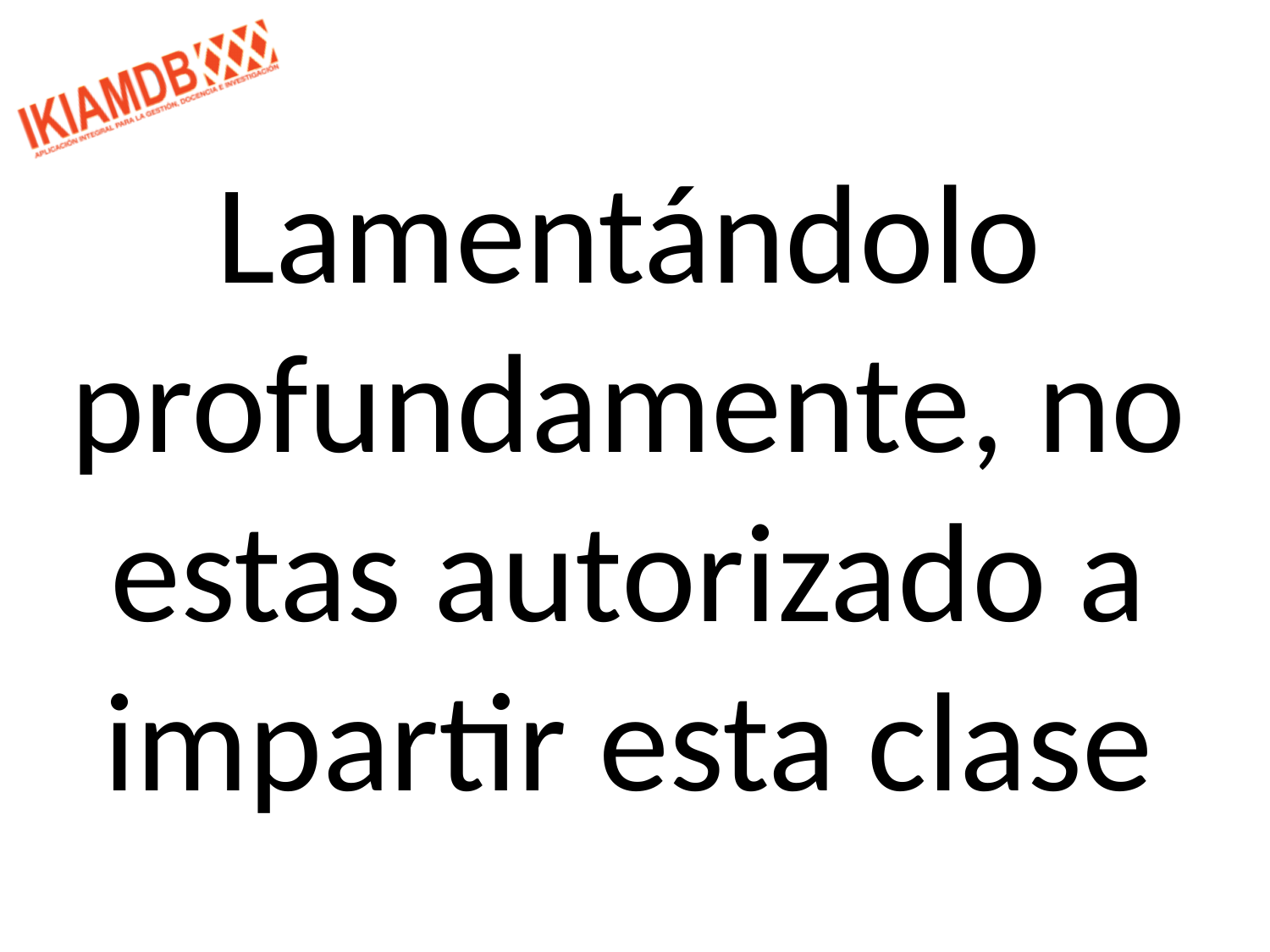

Lamentándolo profundamente, no estas autorizado a impartir esta clase